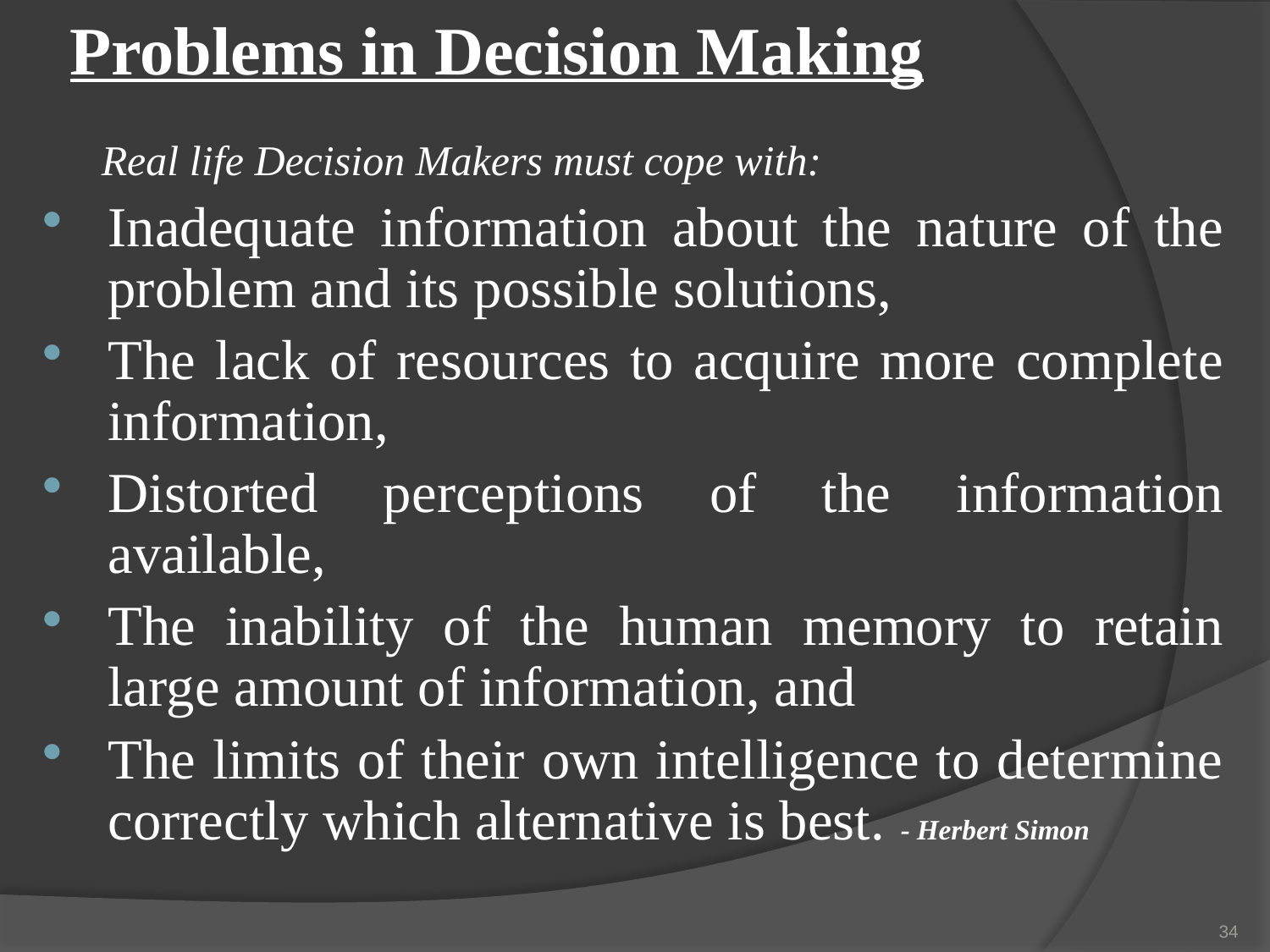

# Problems in Decision Making
   Real life Decision Makers must cope with:
Inadequate information about the nature of the problem and its possible solutions,
The lack of resources to acquire more complete information,
Distorted perceptions of the information available,
The inability of the human memory to retain large amount of information, and
The limits of their own intelligence to determine correctly which alternative is best. - Herbert Simon
34